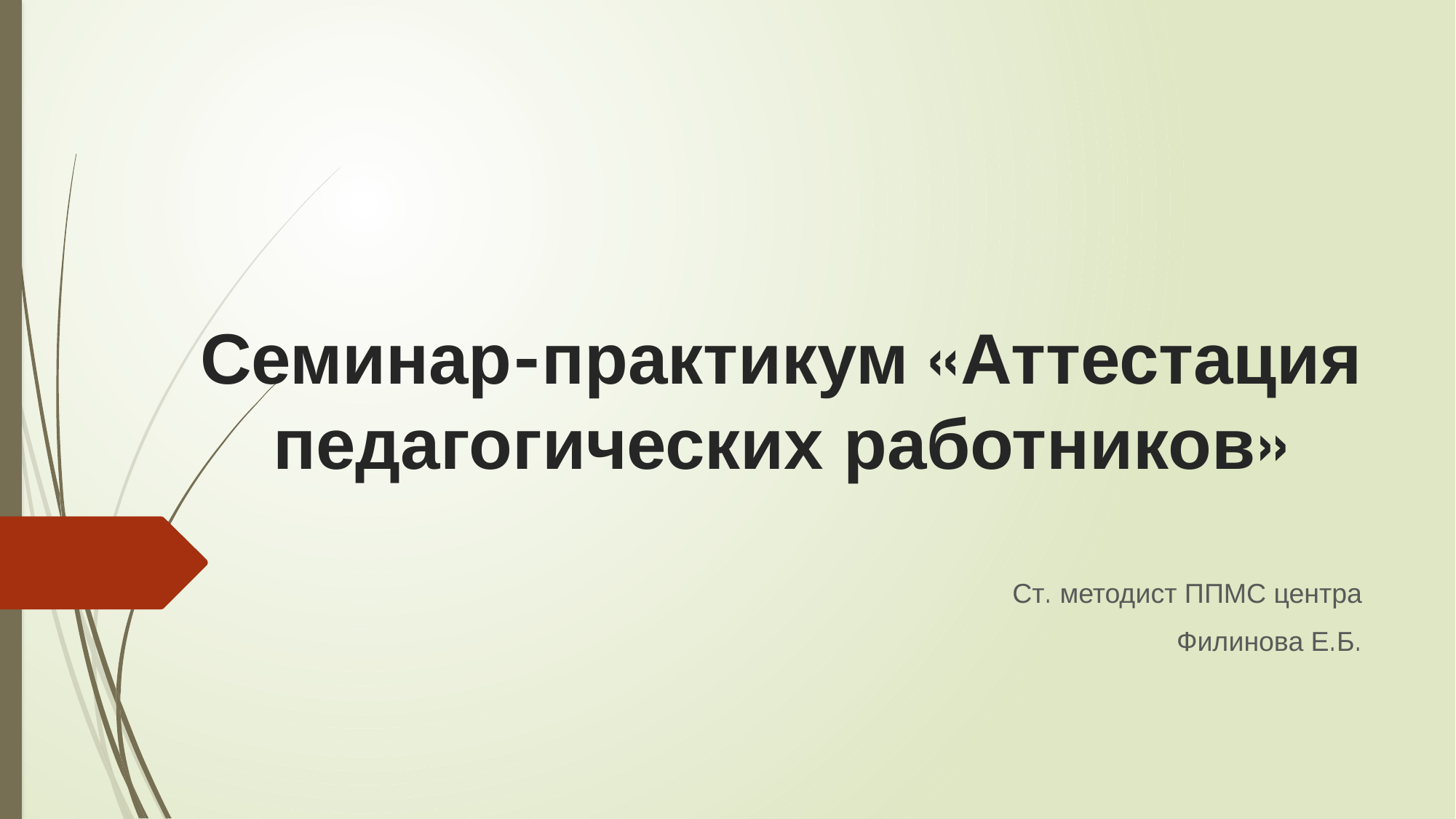

# Семинар-практикум «Аттестация педагогических работников»
Ст. методист ППМС центра
Филинова Е.Б.